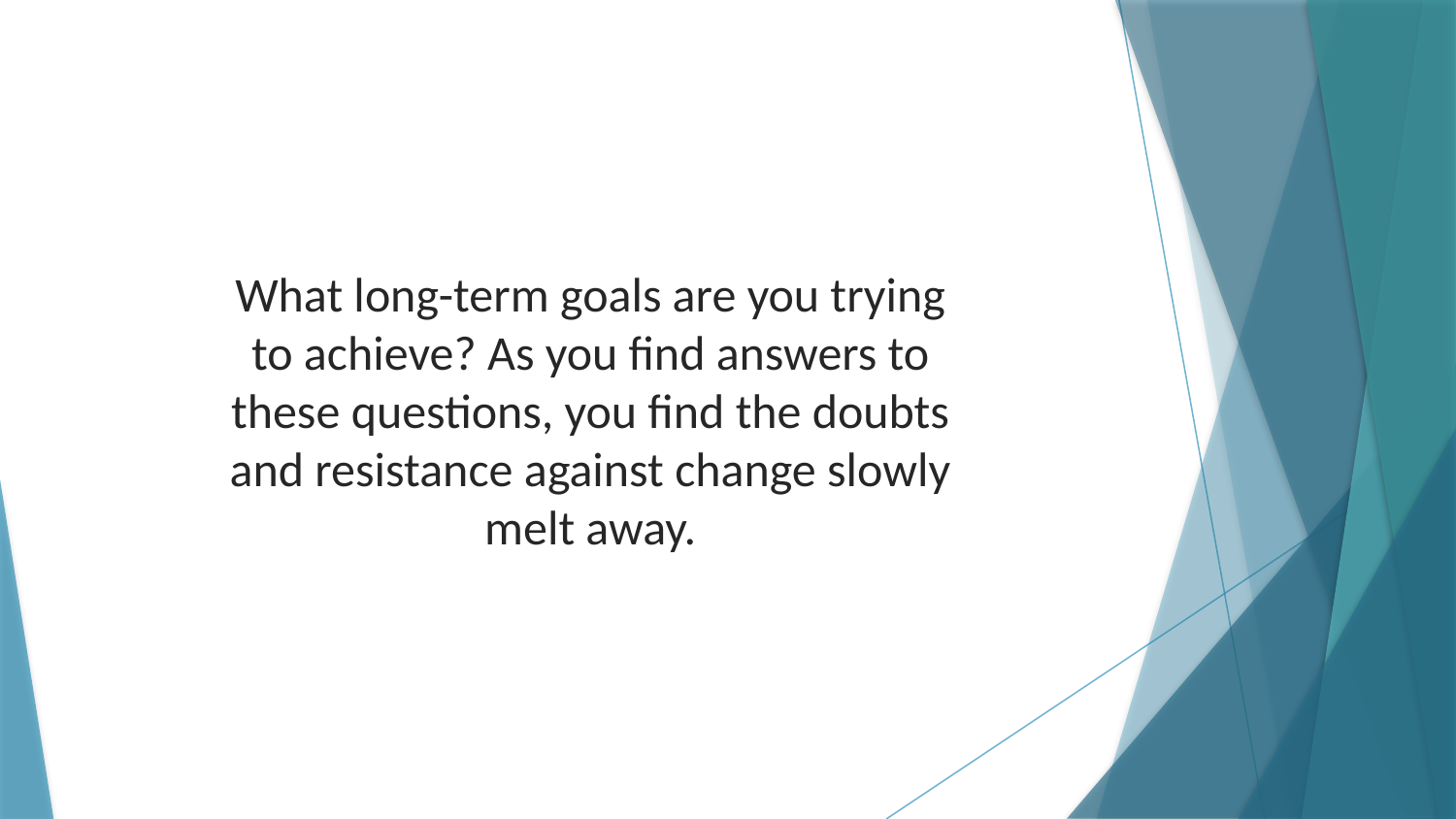

What long-term goals are you trying to achieve? As you find answers to these questions, you find the doubts and resistance against change slowly melt away.